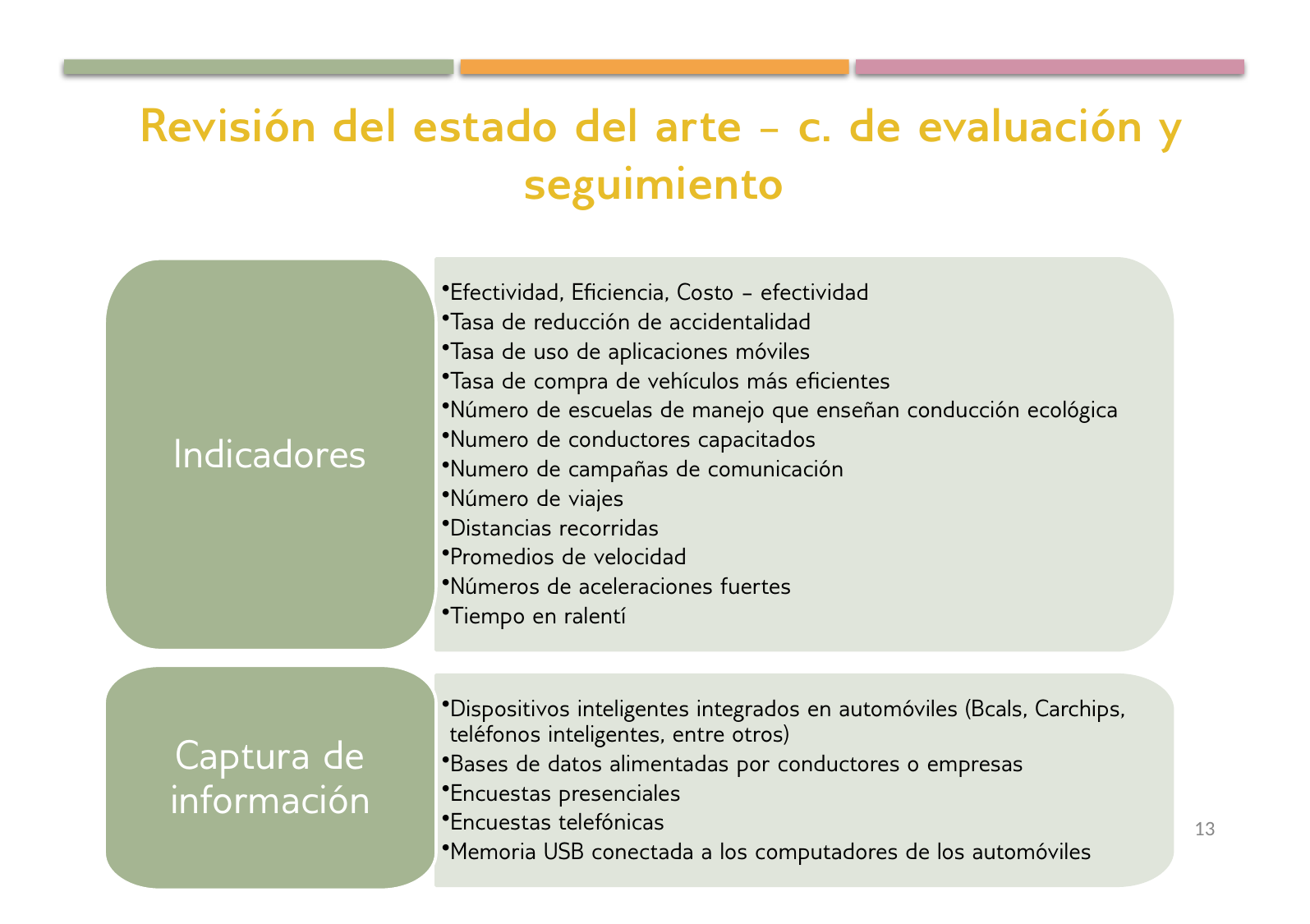

Revisión del estado del arte – c. de evaluación y seguimiento
Indicadores
Efectividad, Eficiencia, Costo – efectividad
Tasa de reducción de accidentalidad
Tasa de uso de aplicaciones móviles
Tasa de compra de vehículos más eficientes
Número de escuelas de manejo que enseñan conducción ecológica
Numero de conductores capacitados
Numero de campañas de comunicación
Número de viajes
Distancias recorridas
Promedios de velocidad
Números de aceleraciones fuertes
Tiempo en ralentí
Captura de información
Dispositivos inteligentes integrados en automóviles (Bcals, Carchips, teléfonos inteligentes, entre otros)
Bases de datos alimentadas por conductores o empresas
Encuestas presenciales
Encuestas telefónicas
Memoria USB conectada a los computadores de los automóviles
13